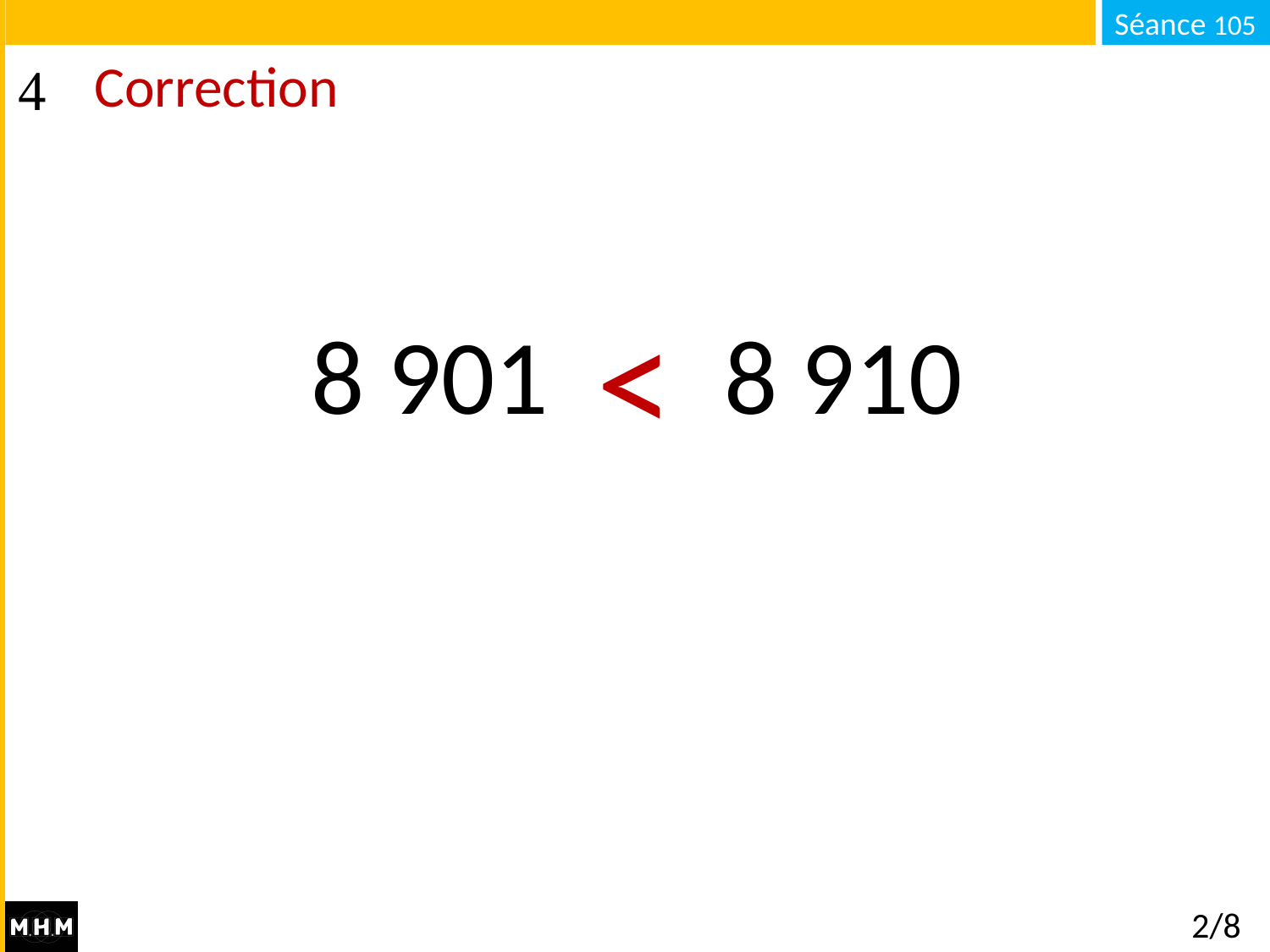

# Correction
<
8 901 . . . 8 910
2/8